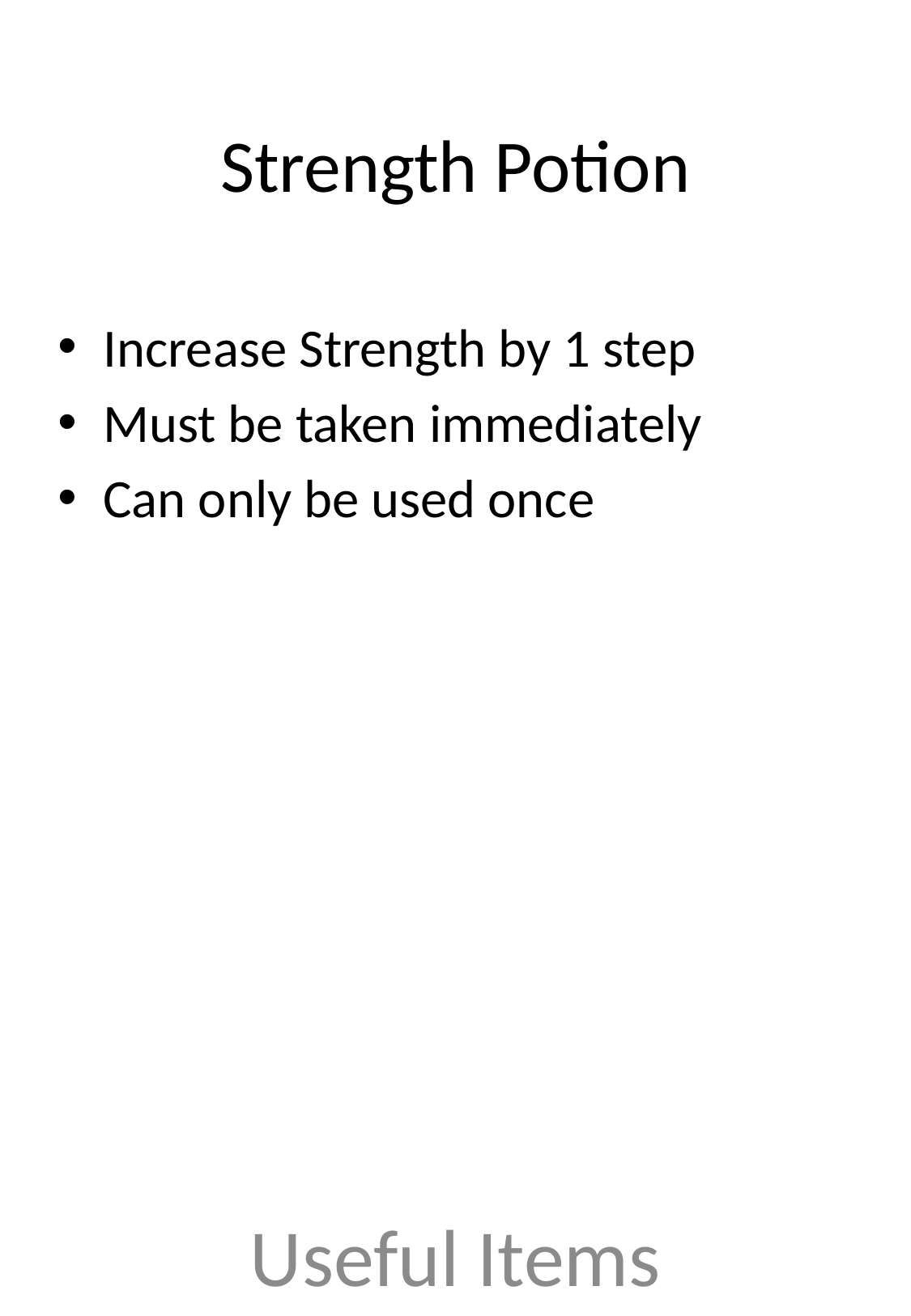

# Strength Potion
Increase Strength by 1 step
Must be taken immediately
Can only be used once

Useful Items